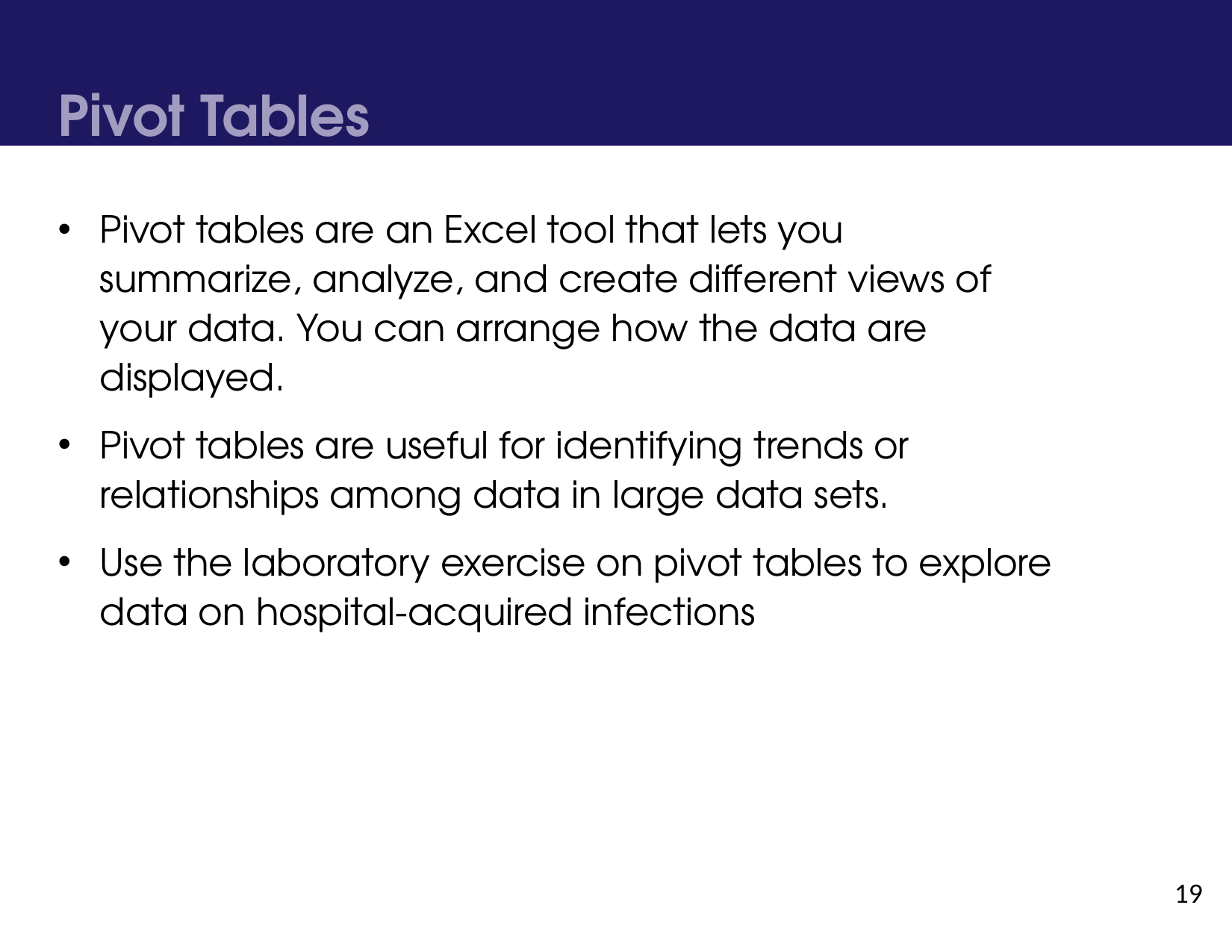

# Pivot Tables
Pivot tables are an Excel tool that lets you summarize, analyze, and create different views of your data. You can arrange how the data are displayed.
Pivot tables are useful for identifying trends or relationships among data in large data sets.
Use the laboratory exercise on pivot tables to explore data on hospital-acquired infections
19